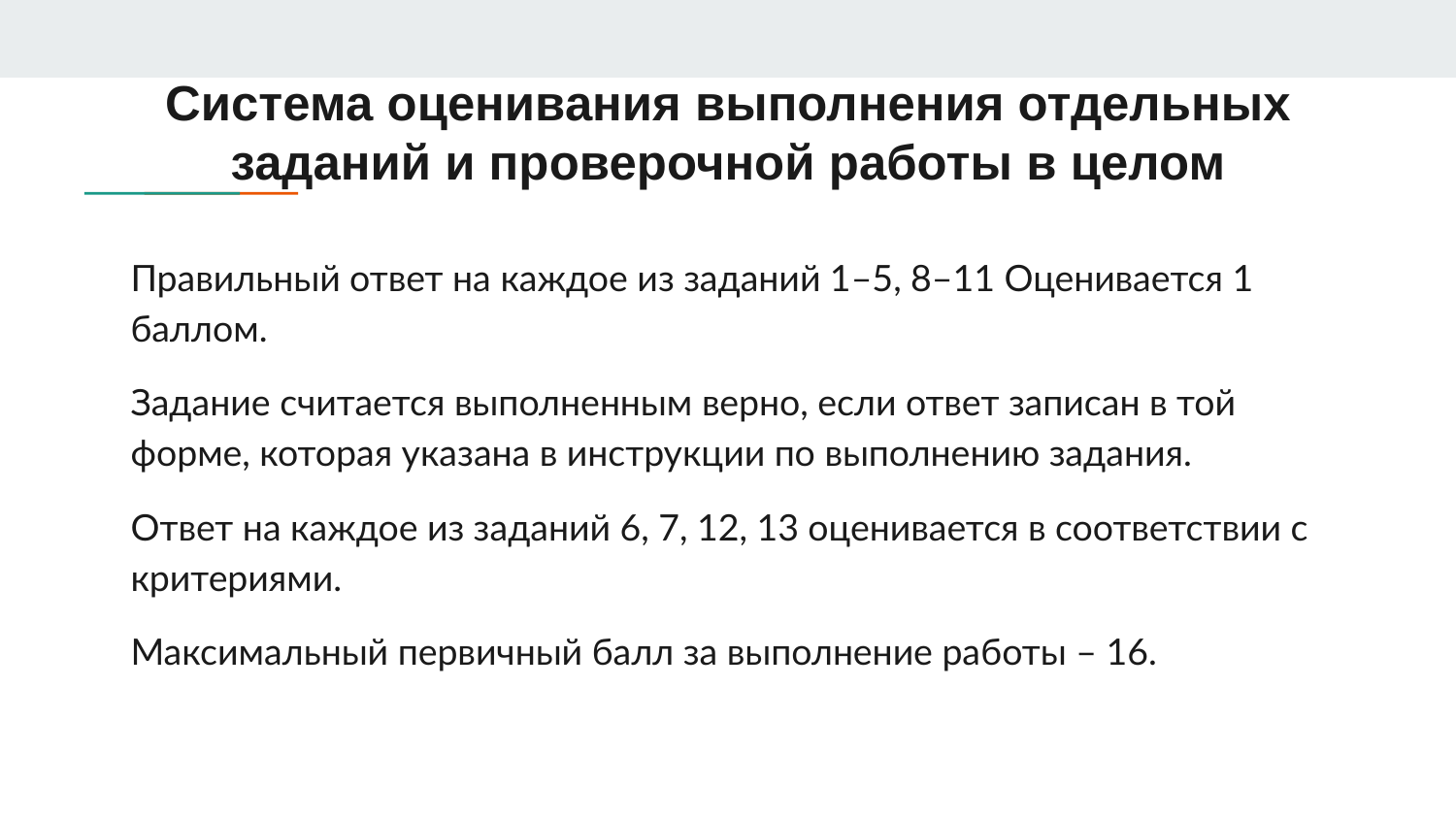

# Система оценивания выполнения отдельных заданий и проверочной работы в целом
Правильный ответ на каждое из заданий 1–5, 8–11 Оценивается 1 баллом.
Задание считается выполненным верно, если ответ записан в той форме, которая указана в инструкции по выполнению задания.
Ответ на каждое из заданий 6, 7, 12, 13 оценивается в соответствии с критериями.
Максимальный первичный балл за выполнение работы – 16.